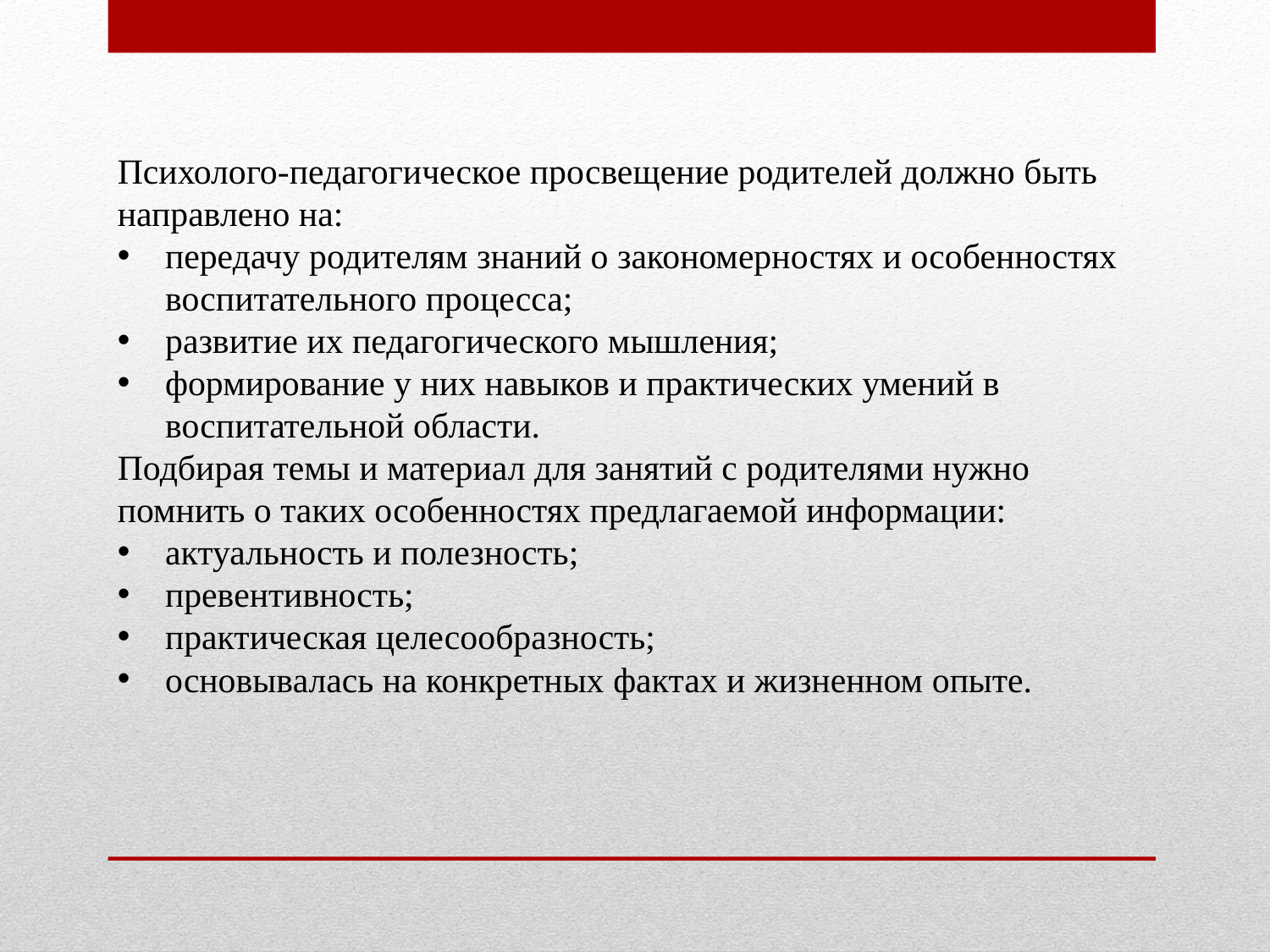

Психолого-педагогическое просвещение родителей должно быть направлено на:
передачу родителям знаний о закономерностях и особенностях воспитательного процесса;
развитие их педагогического мышления;
формирование у них навыков и практических умений в воспитательной области.
Подбирая темы и материал для занятий с родителями нужно помнить о таких особенностях предлагаемой информации:
актуальность и полезность;
превентивность;
практическая целесообразность;
основывалась на конкретных фактах и жизненном опыте.